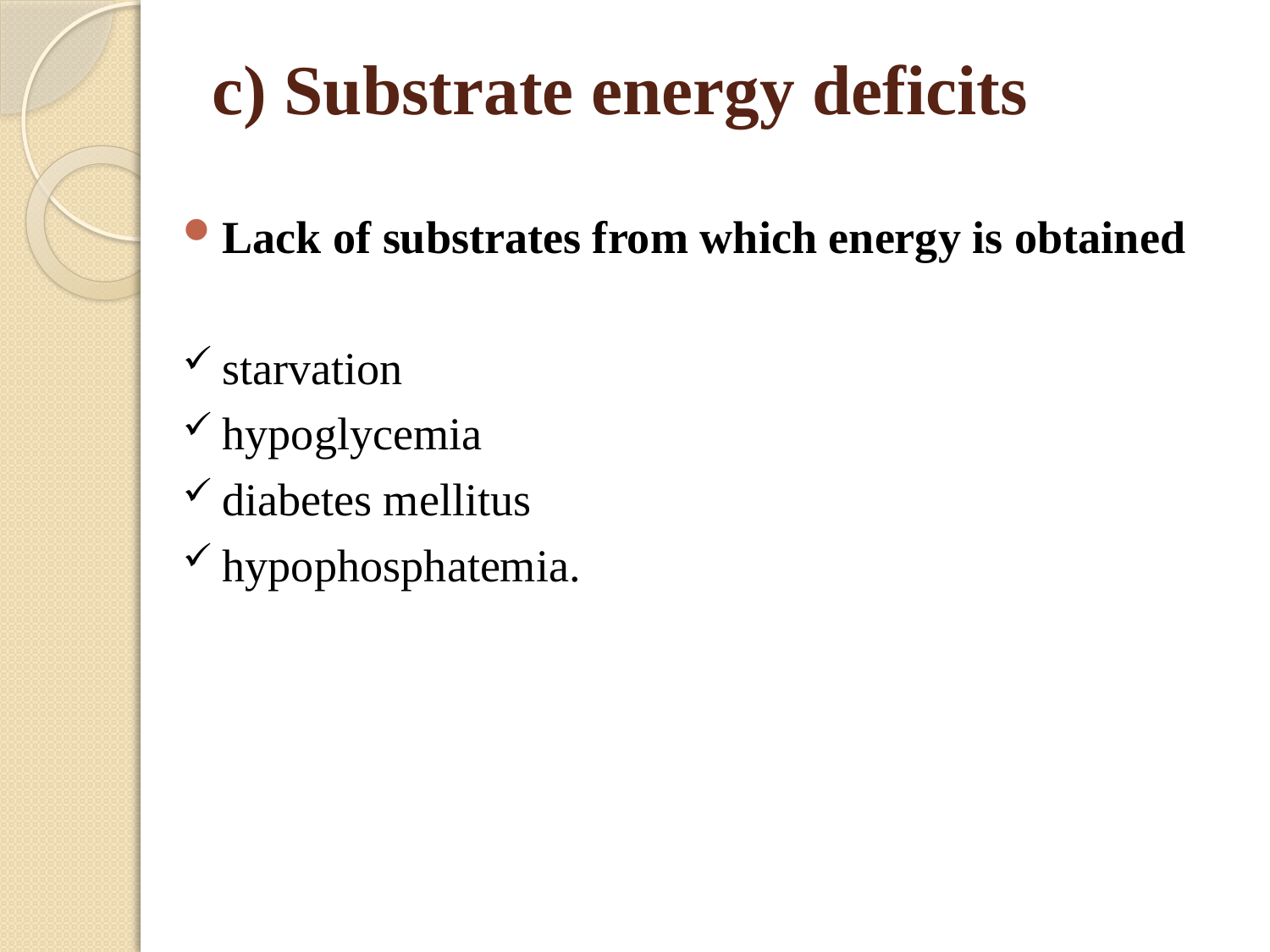

# c) Substrate energy deficits

Lack of substrates from which energy is obtained

starvation
hypoglycemia
diabetes mellitus
hypophosphatemia.